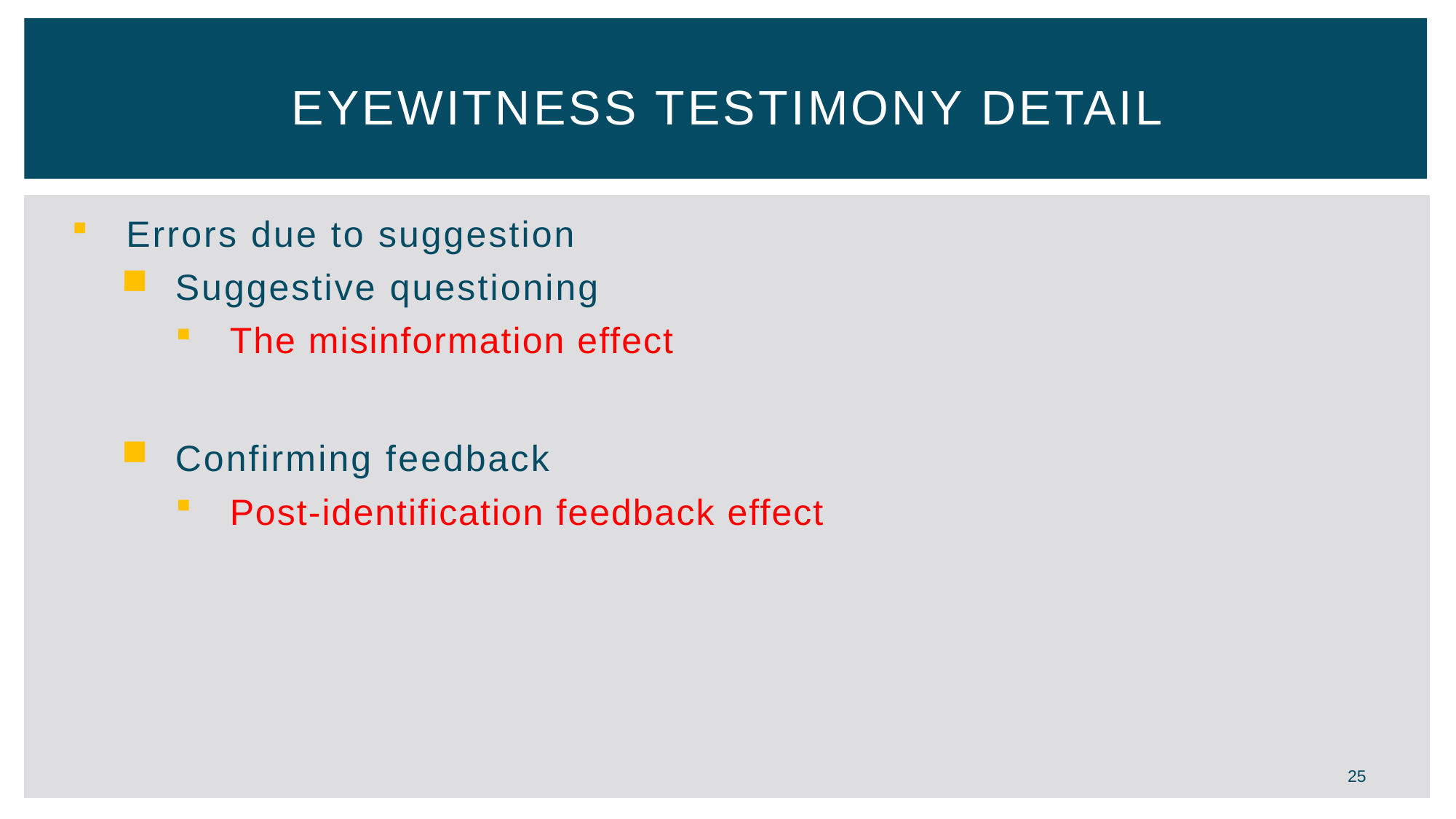

# Eyewitness Testimony Detail
Errors due to suggestion
Suggestive questioning
The misinformation effect

Confirming feedback
Post-identification feedback effect

25